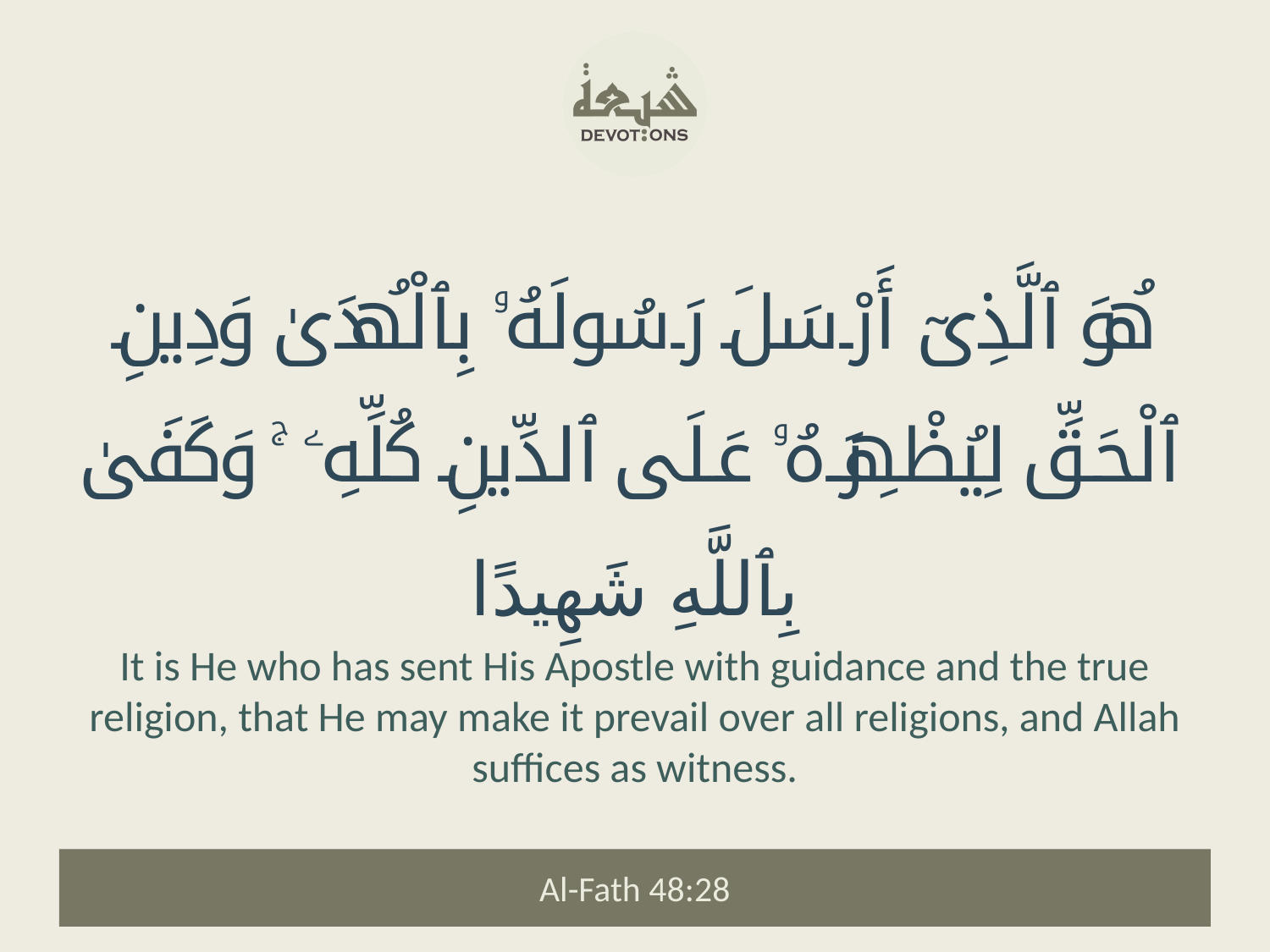

هُوَ ٱلَّذِىٓ أَرْسَلَ رَسُولَهُۥ بِٱلْهُدَىٰ وَدِينِ ٱلْحَقِّ لِيُظْهِرَهُۥ عَلَى ٱلدِّينِ كُلِّهِۦ ۚ وَكَفَىٰ بِٱللَّهِ شَهِيدًا
It is He who has sent His Apostle with guidance and the true religion, that He may make it prevail over all religions, and Allah suffices as witness.
Al-Fath 48:28